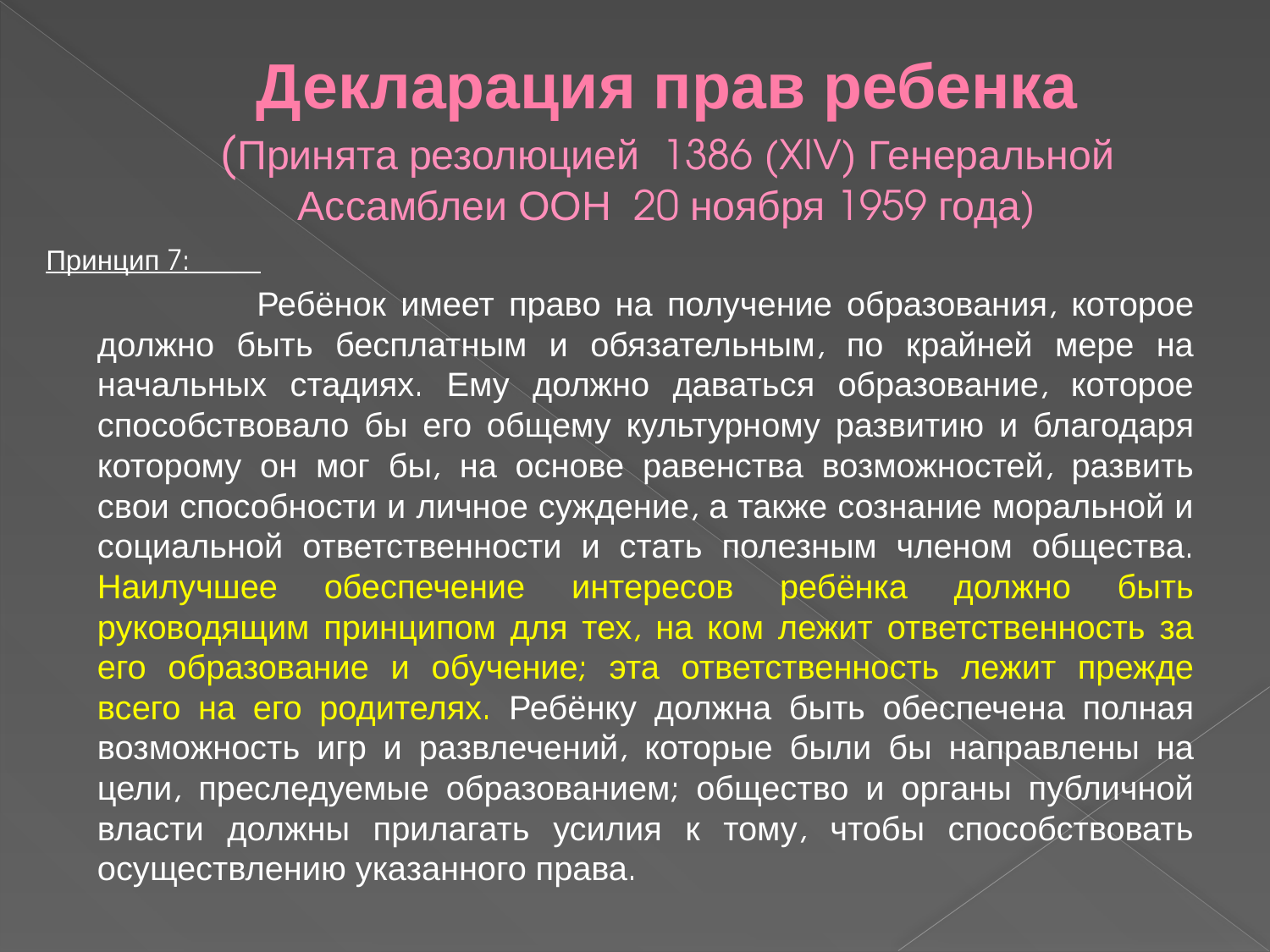

# Декларация прав ребенка (Принята резолюцией  1386 (XIV) Генеральной Ассамблеи ООН  20 ноября 1959 года)
Принцип 7:
                Ребёнок имеет право на получение образования, которое должно быть бесплатным и обязательным, по крайней мере на начальных стадиях. Ему должно даваться образование, которое способствовало бы его общему культурному развитию и благодаря которому он мог бы, на основе равенства возможностей, развить свои способности и личное суждение, а также сознание моральной и социальной ответственности и стать полезным членом общества. Наилучшее обеспечение интересов ребёнка должно быть руководящим принципом для тех, на ком лежит ответственность за его образование и обучение; эта ответственность лежит прежде всего на его родителях. Ребёнку должна быть обеспечена полная возможность игр и развлечений, которые были бы направлены на цели, преследуемые образованием; общество и органы публичной власти должны прилагать усилия к тому, чтобы способствовать осуществлению указанного права.